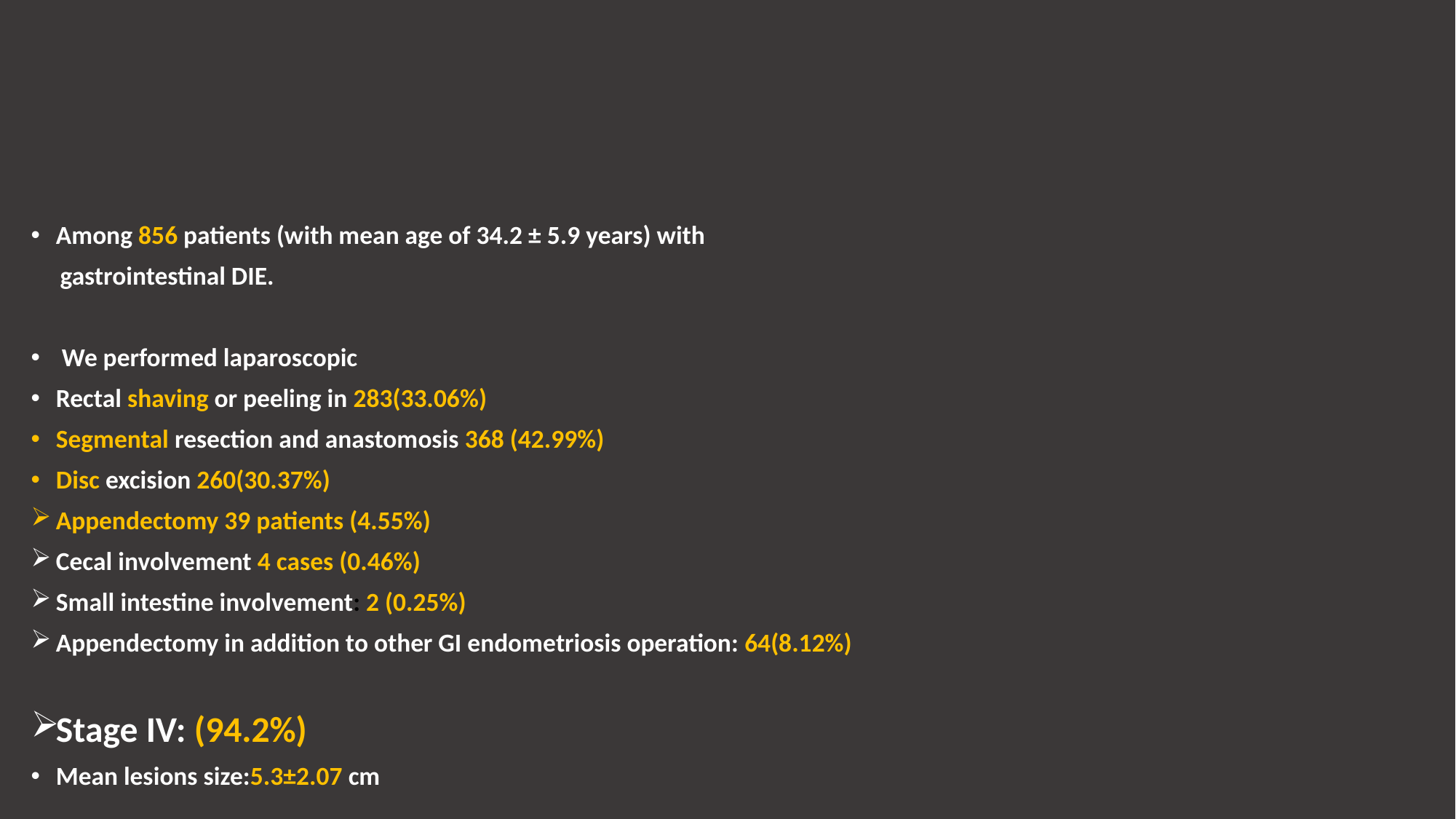

Among 856 patients (with mean age of 34.2 ± 5.9 years) with
     gastrointestinal DIE.

 We performed laparoscopic
Rectal shaving or peeling in 283(33.06%)
Segmental resection and anastomosis 368 (42.99%)
Disc excision 260(30.37%)
Appendectomy 39 patients (4.55%)
Cecal involvement 4 cases (0.46%)
Small intestine involvement: 2 (0.25%)
Appendectomy in addition to other GI endometriosis operation: 64(8.12%)

Stage IV: (94.2%)
Mean lesions size:5.3±2.07 cm